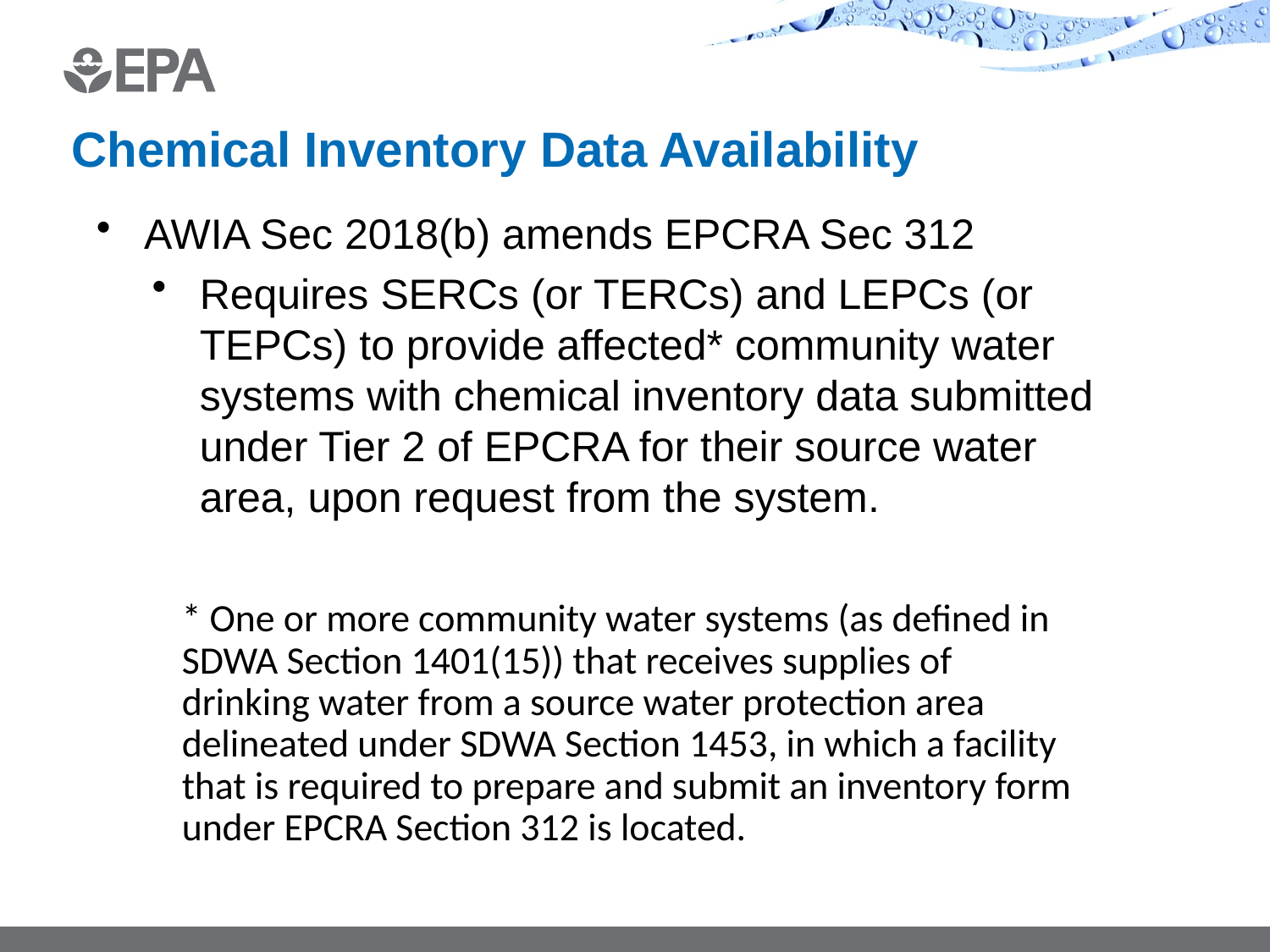

Chemical Inventory Data Availability
AWIA Sec 2018(b) amends EPCRA Sec 312
Requires SERCs (or TERCs) and LEPCs (or TEPCs) to provide affected* community water systems with chemical inventory data submitted under Tier 2 of EPCRA for their source water area, upon request from the system.

* One or more community water systems (as defined in SDWA Section 1401(15)) that receives supplies of drinking water from a source water protection area delineated under SDWA Section 1453, in which a facility that is required to prepare and submit an inventory form under EPCRA Section 312 is located.